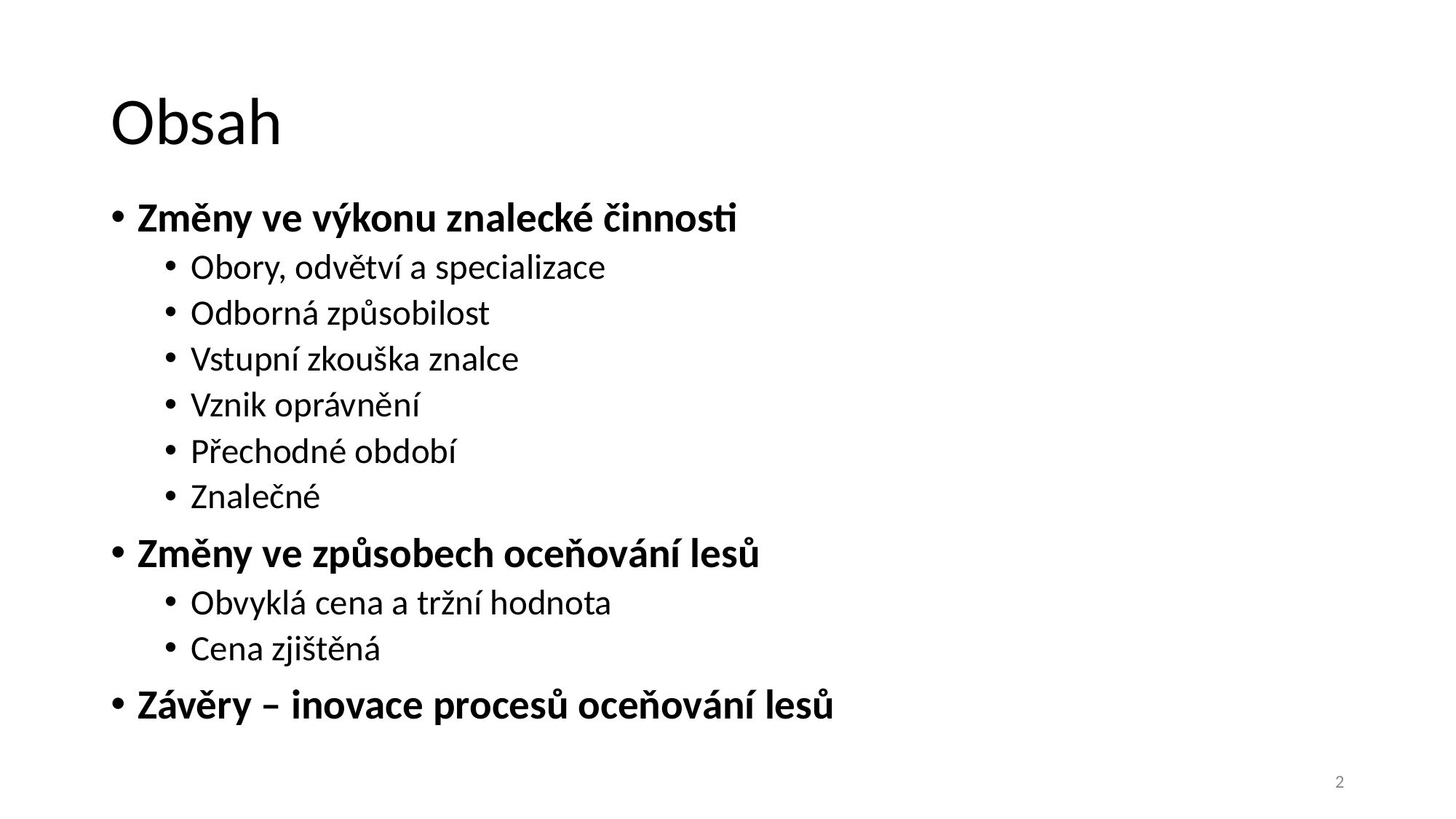

# Obsah
Změny ve výkonu znalecké činnosti
Obory, odvětví a specializace
Odborná způsobilost
Vstupní zkouška znalce
Vznik oprávnění
Přechodné období
Znalečné
Změny ve způsobech oceňování lesů
Obvyklá cena a tržní hodnota
Cena zjištěná
Závěry – inovace procesů oceňování lesů

2